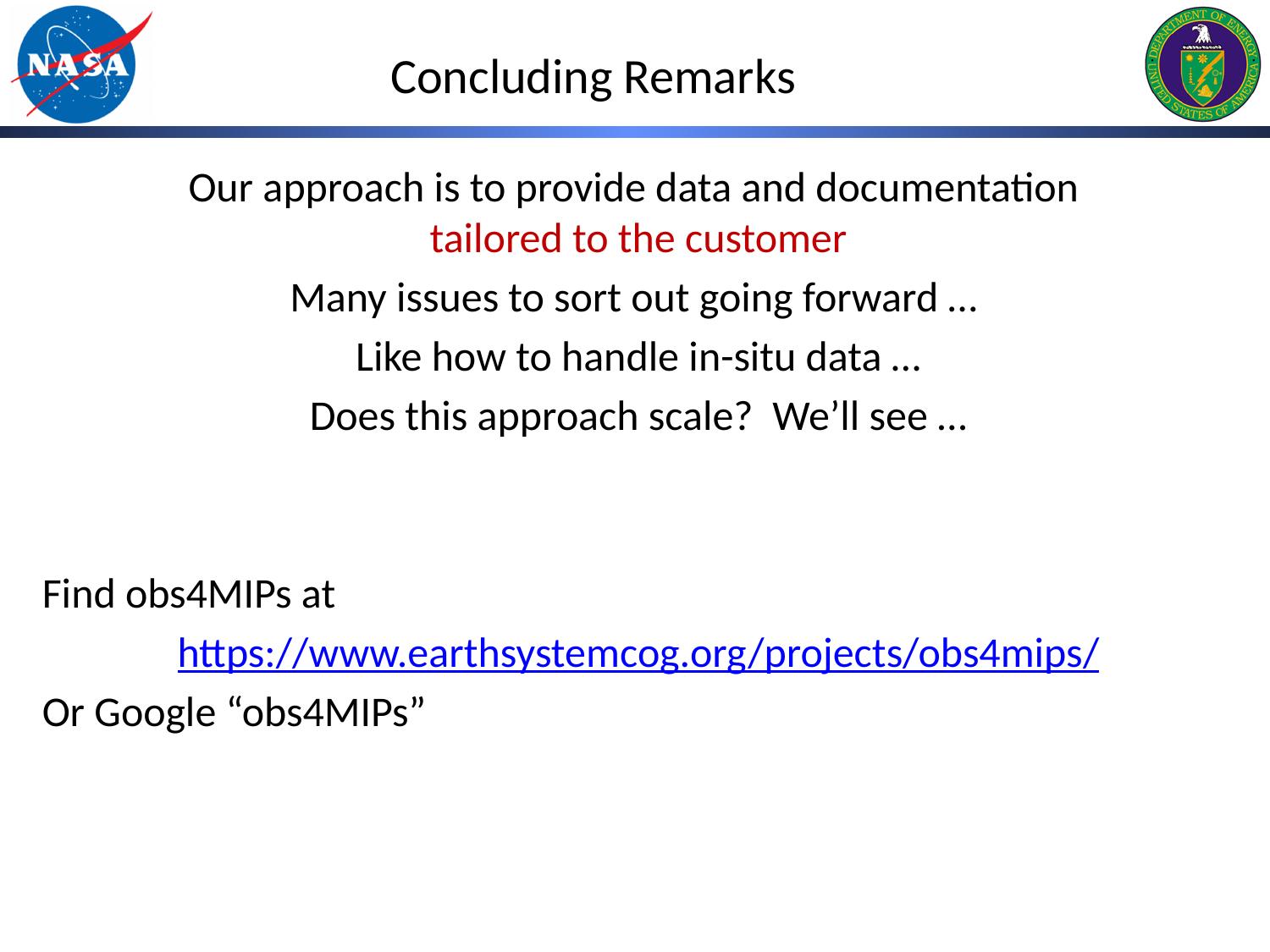

# Concluding Remarks
Our approach is to provide data and documentation
tailored to the customer
Many issues to sort out going forward …
Like how to handle in-situ data …
Does this approach scale?  We’ll see …

Find obs4MIPs at
https://www.earthsystemcog.org/projects/obs4mips/
Or Google “obs4MIPs”